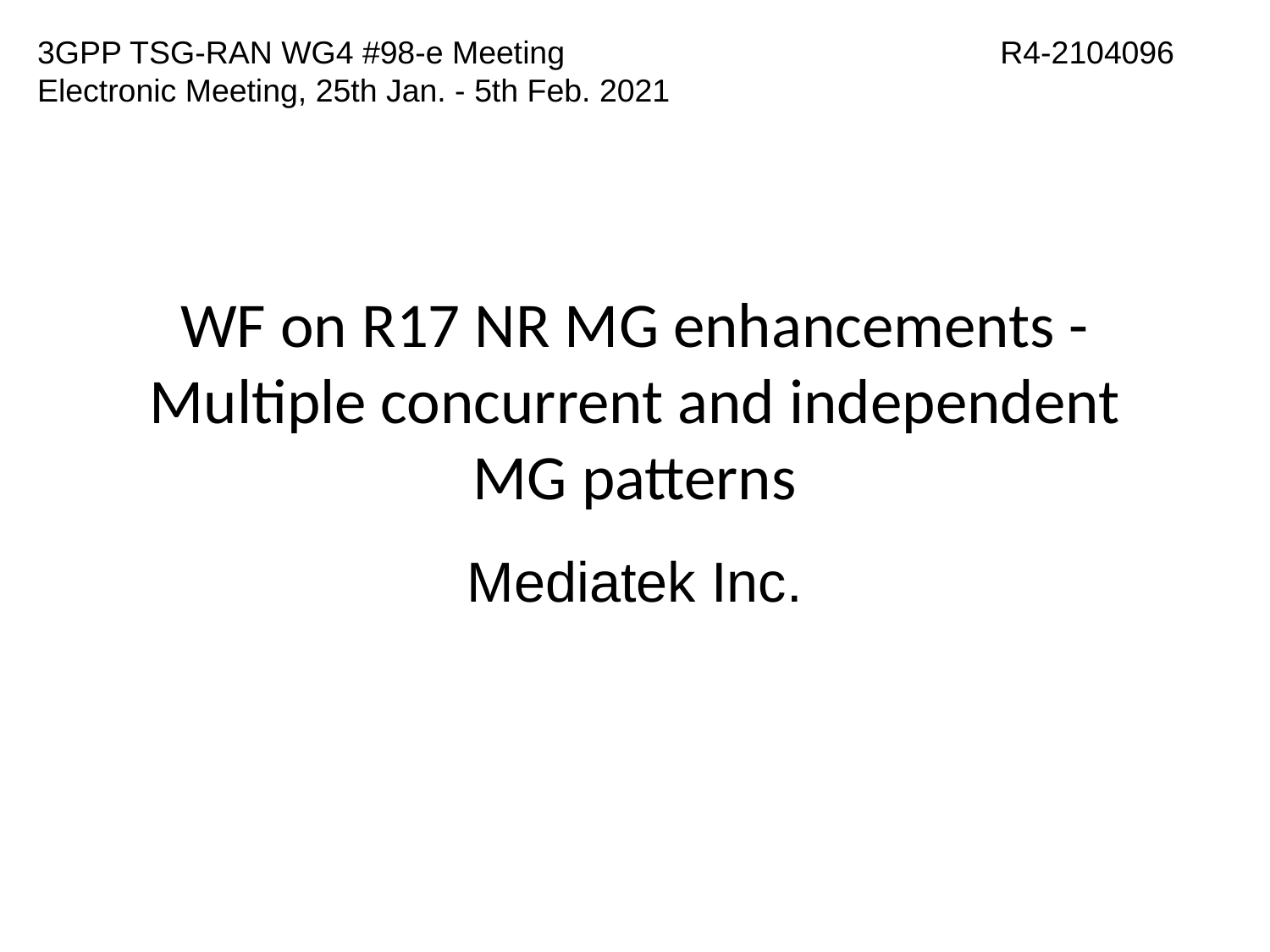

R4-2104096
3GPP TSG-RAN WG4 #98-e Meeting
Electronic Meeting, 25th Jan. - 5th Feb. 2021
# WF on R17 NR MG enhancements - Multiple concurrent and independent MG patterns
Mediatek Inc.